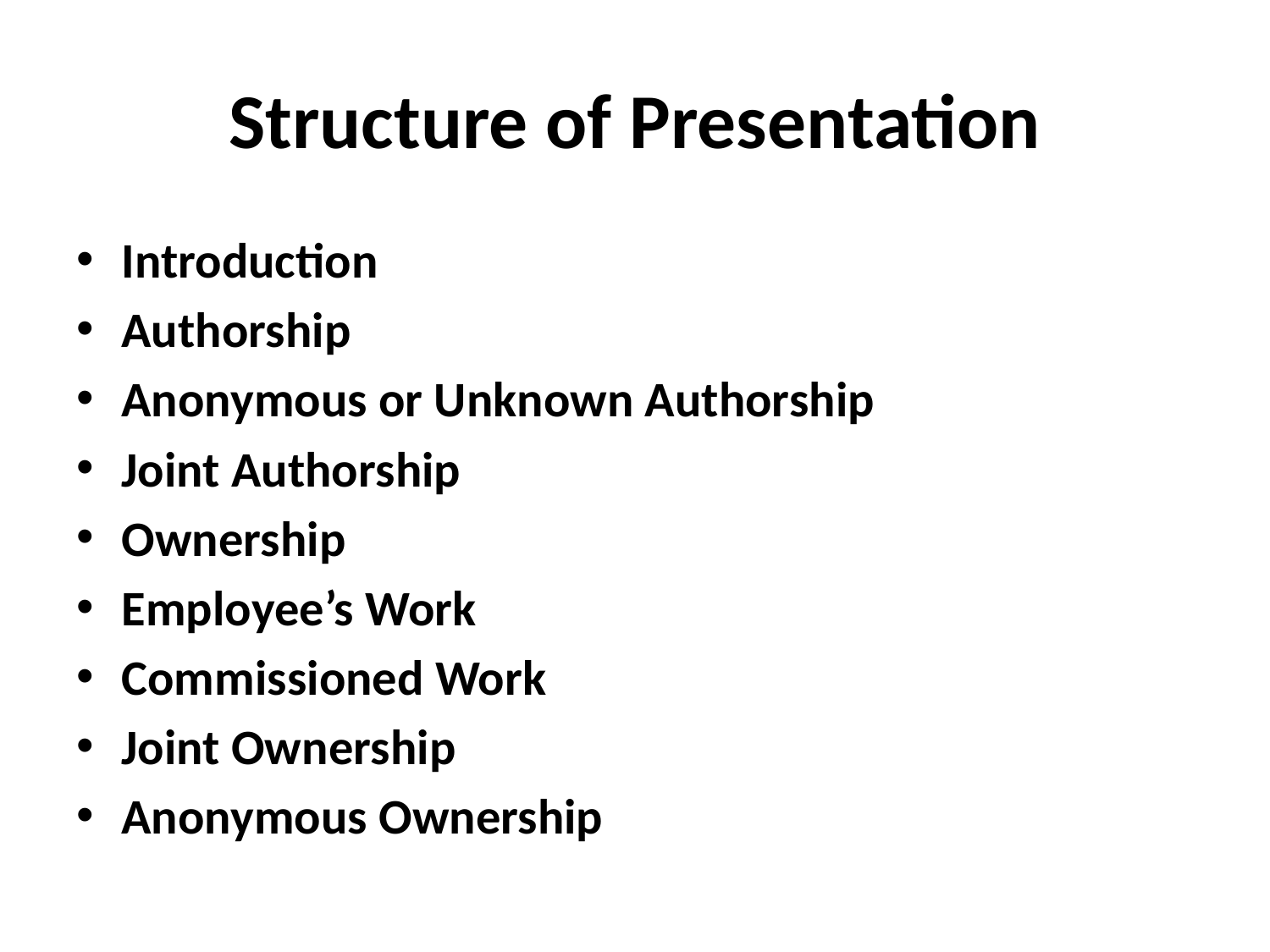

# Structure of Presentation
Introduction
Authorship
Anonymous or Unknown Authorship
Joint Authorship
Ownership
Employee’s Work
Commissioned Work
Joint Ownership
Anonymous Ownership